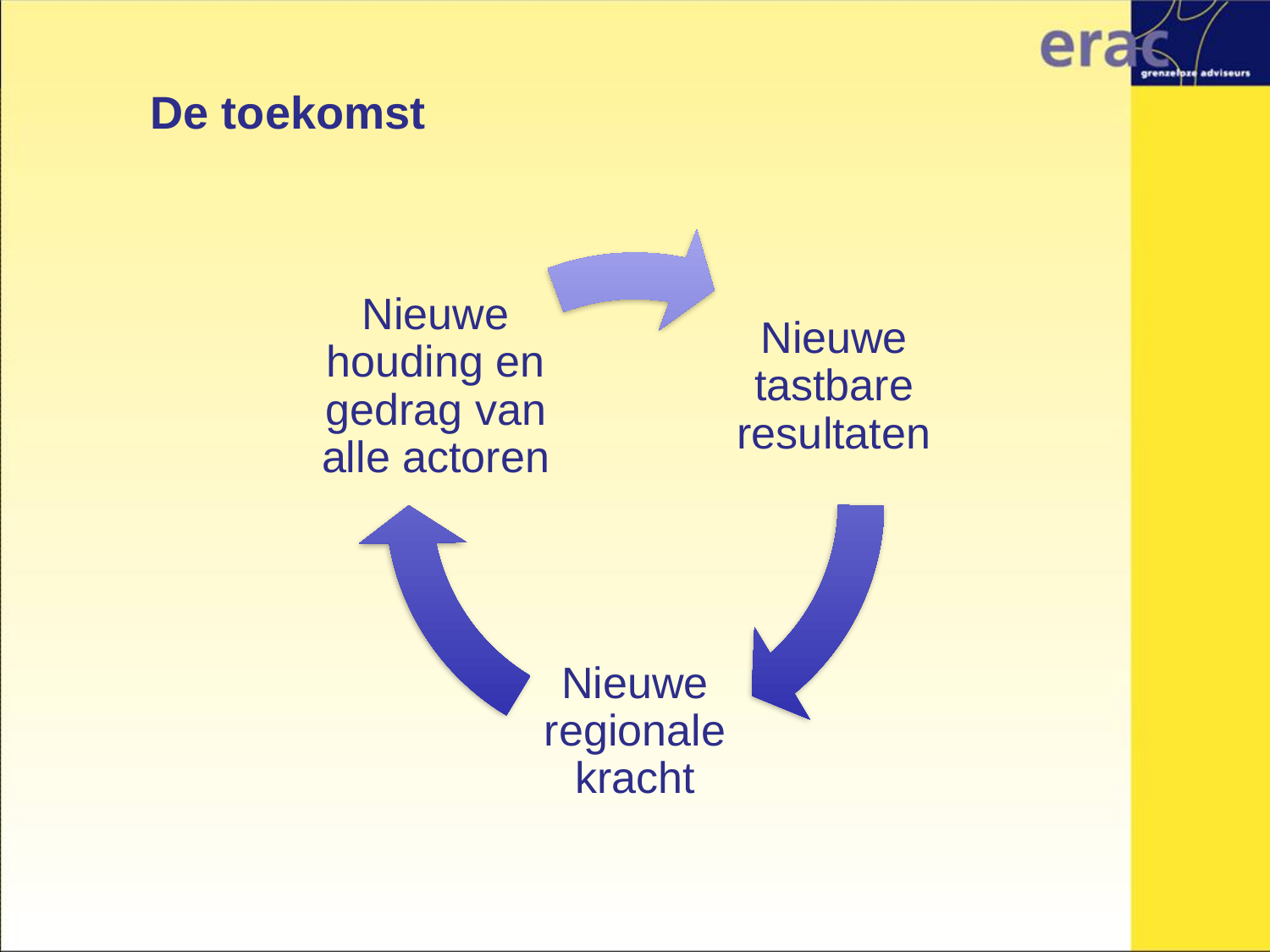

# De toekomst
Nieuwe tastbare resultaten
Nieuwe regionale kracht
Nieuwe houding en gedrag van alle actoren